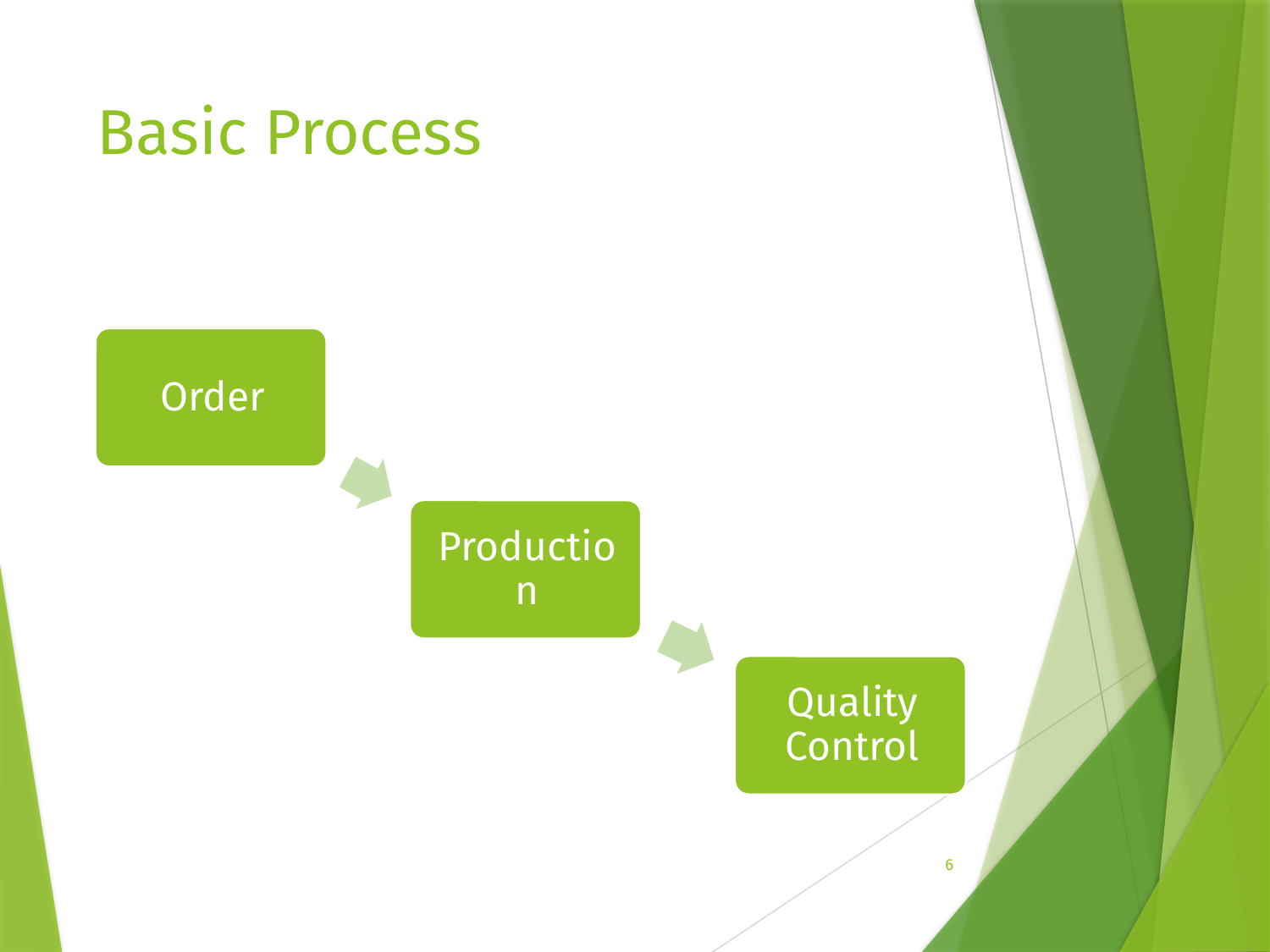

# Basic Process
Order

Production

Quality Control
6